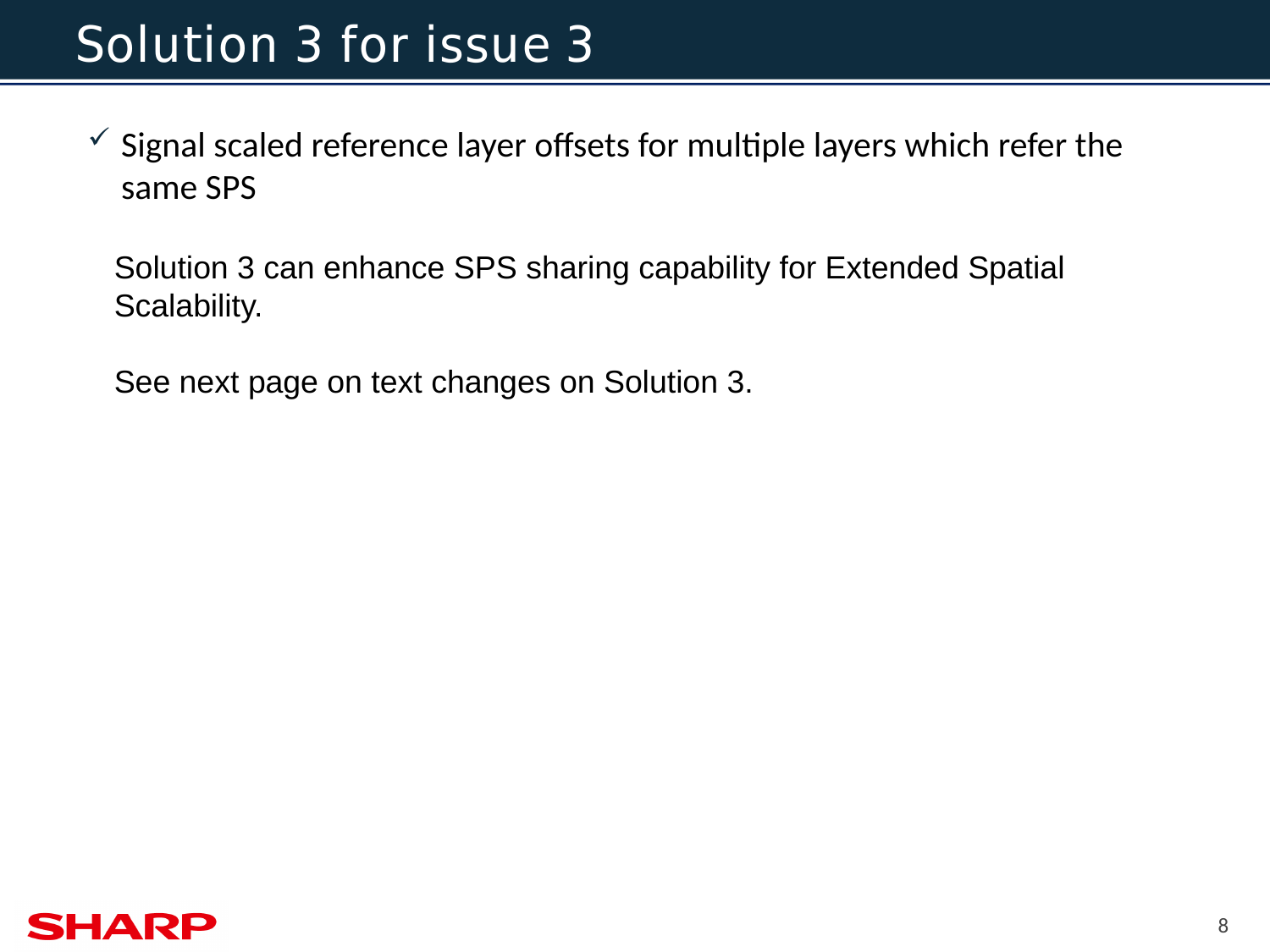

# Solution 3 for issue 3
Signal scaled reference layer offsets for multiple layers which refer the same SPS
Solution 3 can enhance SPS sharing capability for Extended Spatial Scalability.

See next page on text changes on Solution 3.
8